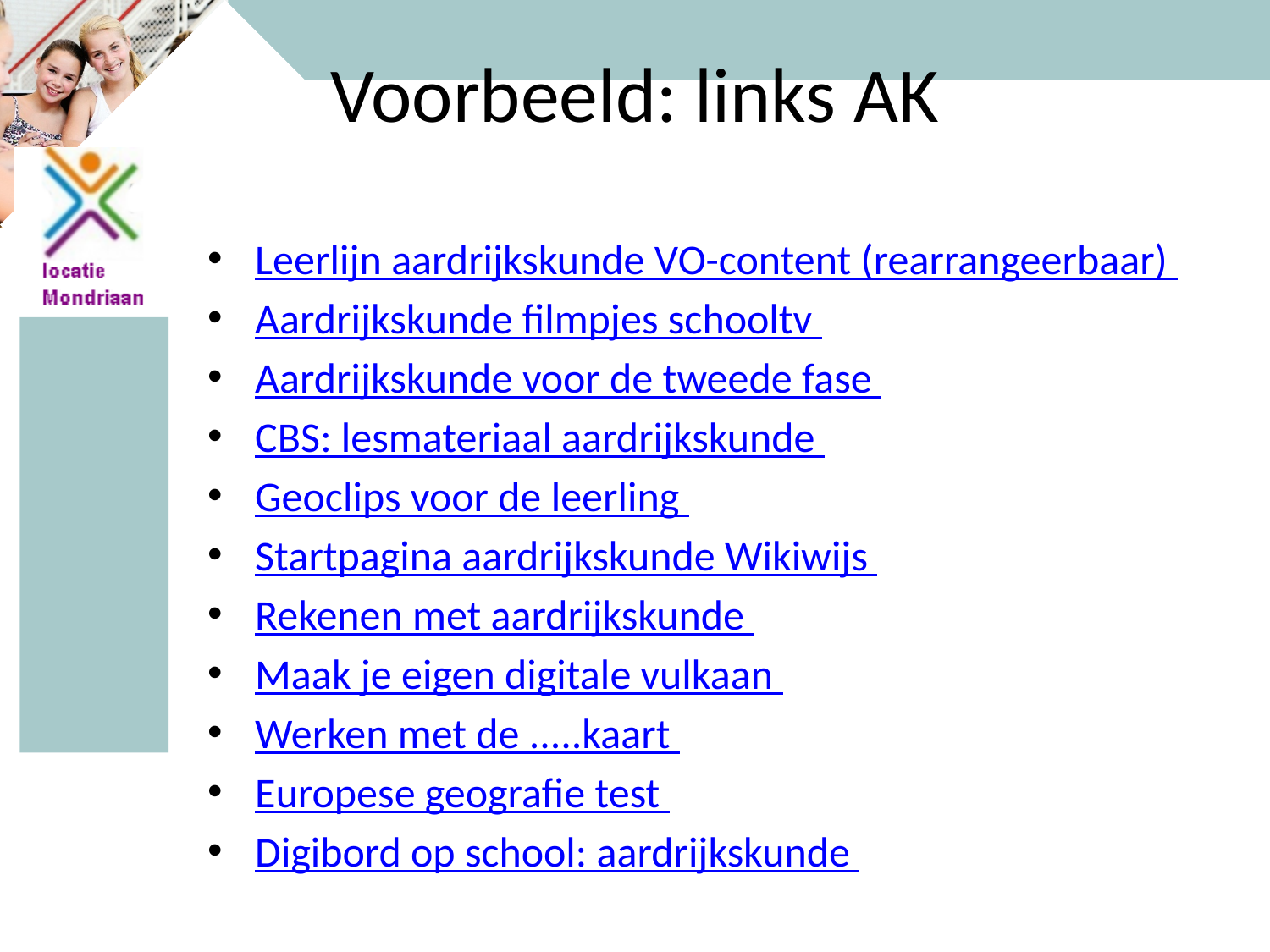

# Voorbeeld: links AK
Leerlijn aardrijkskunde VO-content (rearrangeerbaar)
Aardrijkskunde filmpjes schooltv
Aardrijkskunde voor de tweede fase
CBS: lesmateriaal aardrijkskunde
Geoclips voor de leerling
Startpagina aardrijkskunde Wikiwijs
Rekenen met aardrijkskunde
Maak je eigen digitale vulkaan
Werken met de .....kaart
Europese geografie test
Digibord op school: aardrijkskunde